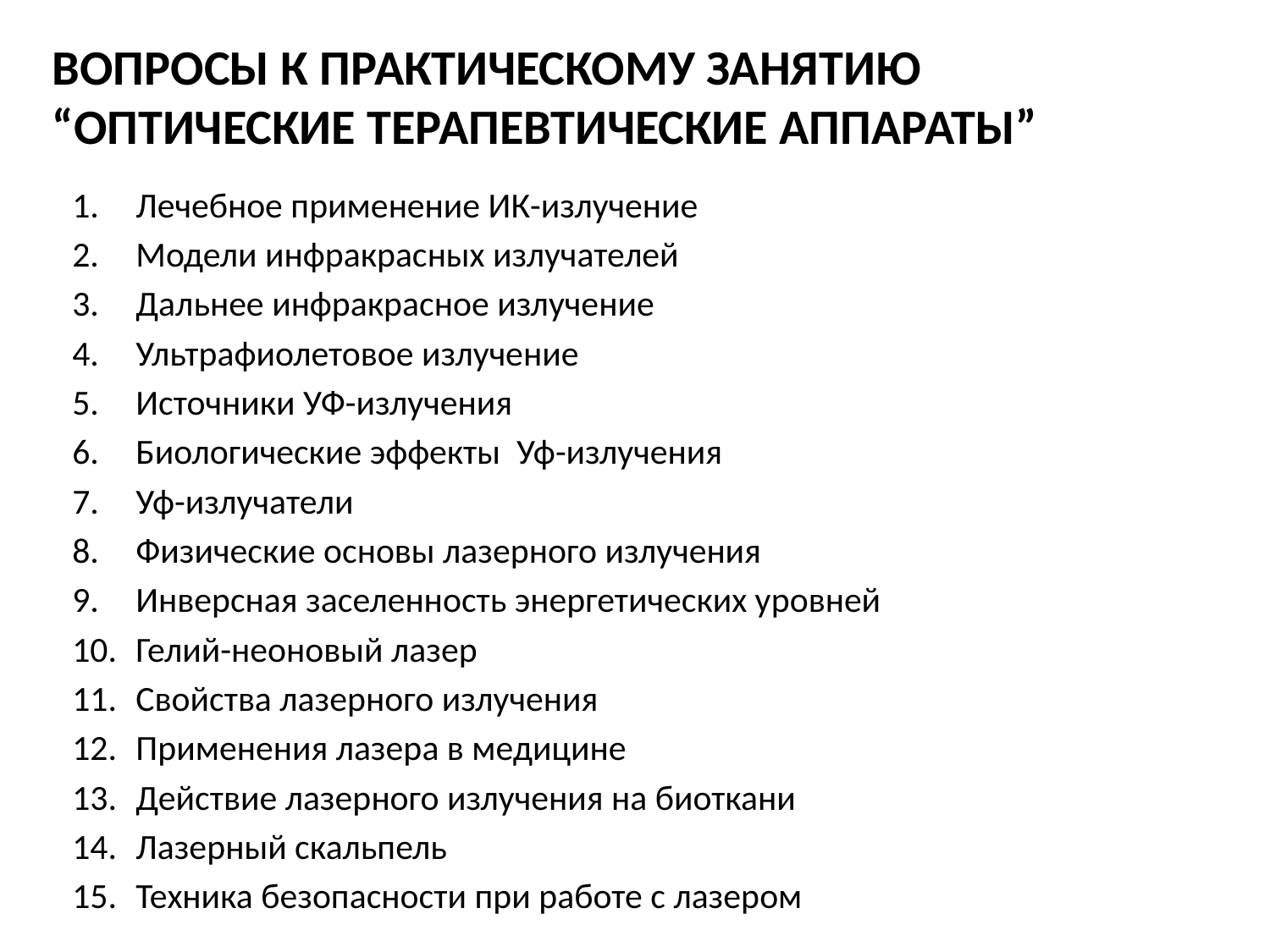

# Вопросы к практическому занятию “Оптические терапевтические аппараты”
Лечебное применение ИК-излучение
Модели инфракрасных излучателей
Дальнее инфракрасное излучение
Ультрафиолетовое излучение
Источники УФ-излучения
Биологические эффекты  Уф-излучения
Уф-излучатели
Физические основы лазерного излучения
Инверсная заселенность энергетических уровней
Гелий-неоновый лазер
Свойства лазерного излучения
Применения лазера в медицине
Действие лазерного излучения на биоткани
Лазерный скальпель
Техника безопасности при работе с лазером